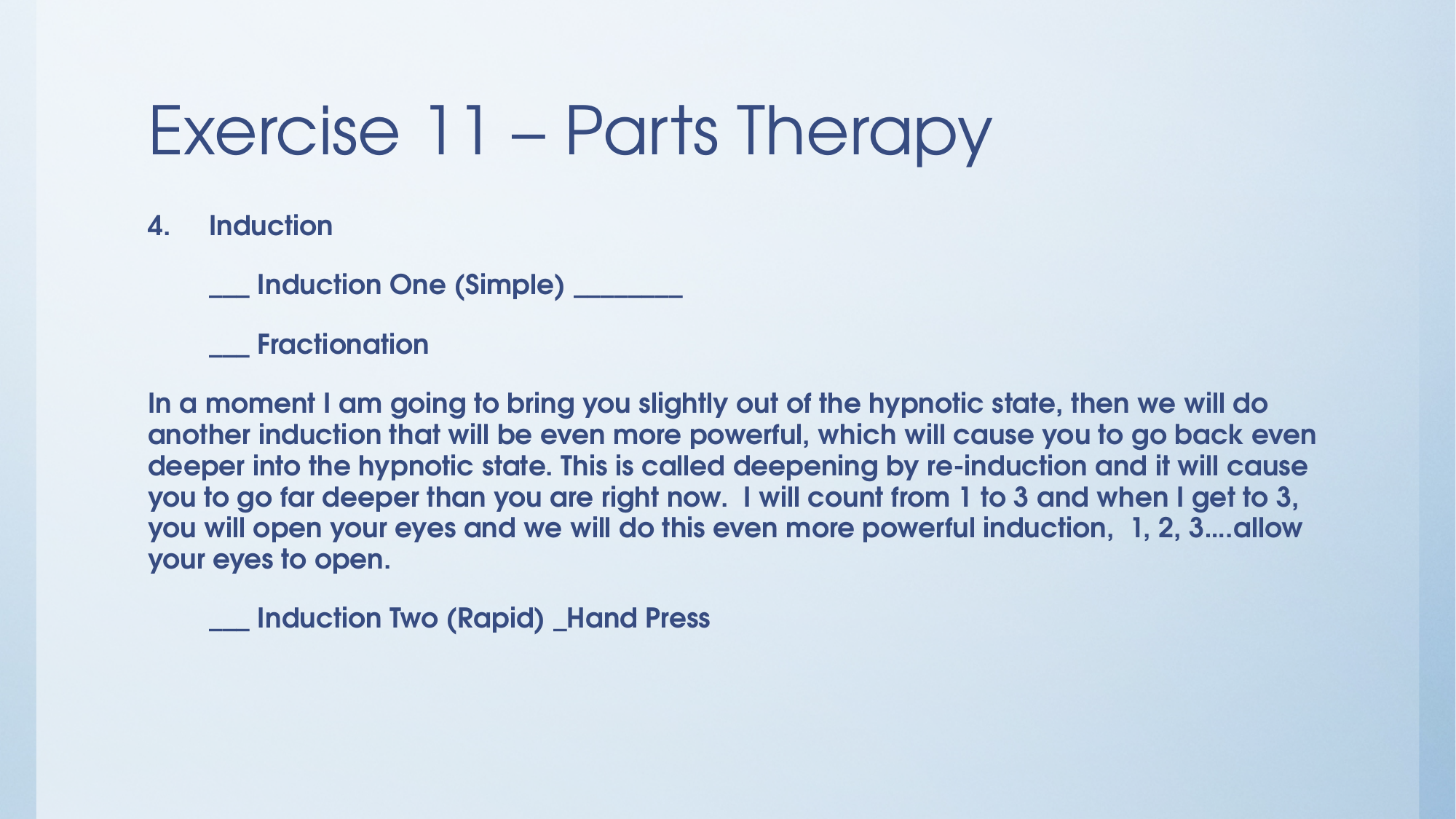

# Exercise 11 – Parts Therapy
4.     Induction
        ___ Induction One (Simple) ________
        ___ Fractionation
In a moment I am going to bring you slightly out of the hypnotic state, then we will do another induction that will be even more powerful, which will cause you to go back even deeper into the hypnotic state. This is called deepening by re-induction and it will cause you to go far deeper than you are right now.  I will count from 1 to 3 and when I get to 3, you will open your eyes and we will do this even more powerful induction,  1, 2, 3….allow your eyes to open.
        ___ Induction Two (Rapid) _Hand Press